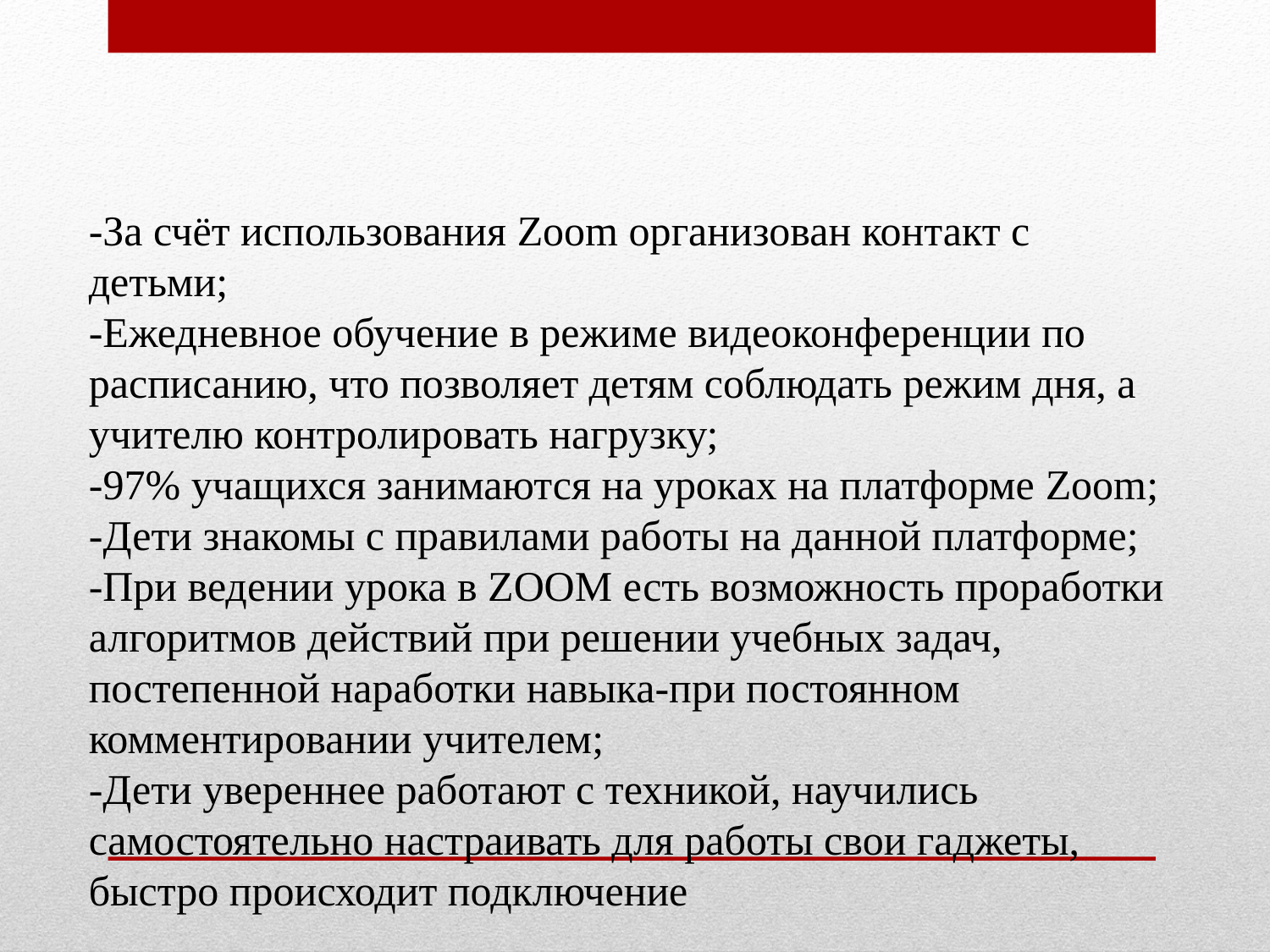

-За счёт использования Zoom организован контакт с детьми;
-Ежедневное обучение в режиме видеоконференции по расписанию, что позволяет детям соблюдать режим дня, а учителю контролировать нагрузку;
-97% учащихся занимаются на уроках на платформе Zoom;
-Дети знакомы с правилами работы на данной платформе;
-При ведении урока в ZOOM есть возможность проработки алгоритмов действий при решении учебных задач, постепенной наработки навыка-при постоянном комментировании учителем;
-Дети увереннее работают с техникой, научились самостоятельно настраивать для работы свои гаджеты, быстро происходит подключение